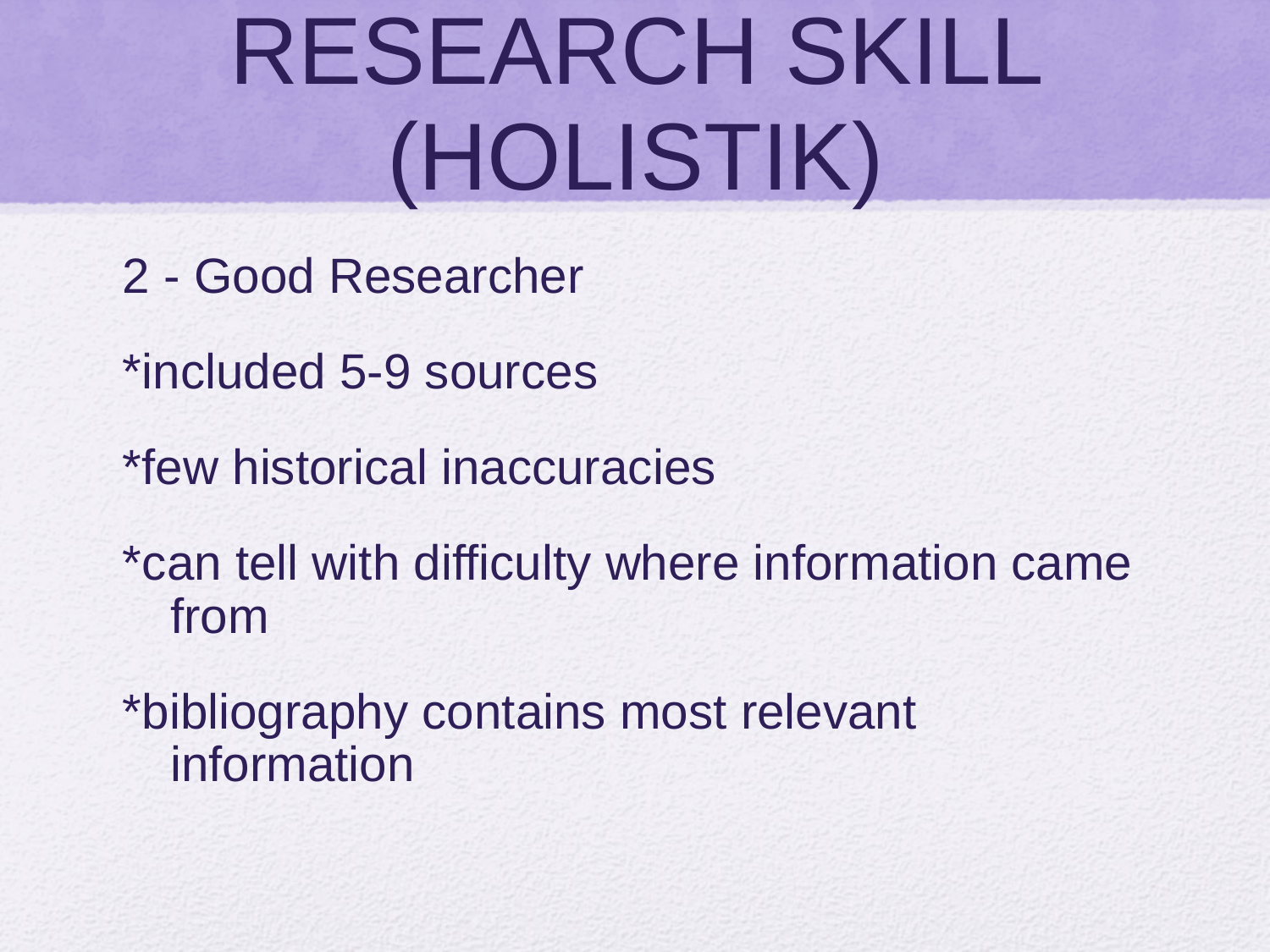

# RESEARCH SKILL (HOLISTIK)
2 - Good Researcher
*included 5-9 sources
*few historical inaccuracies
*can tell with difficulty where information came from
*bibliography contains most relevant information